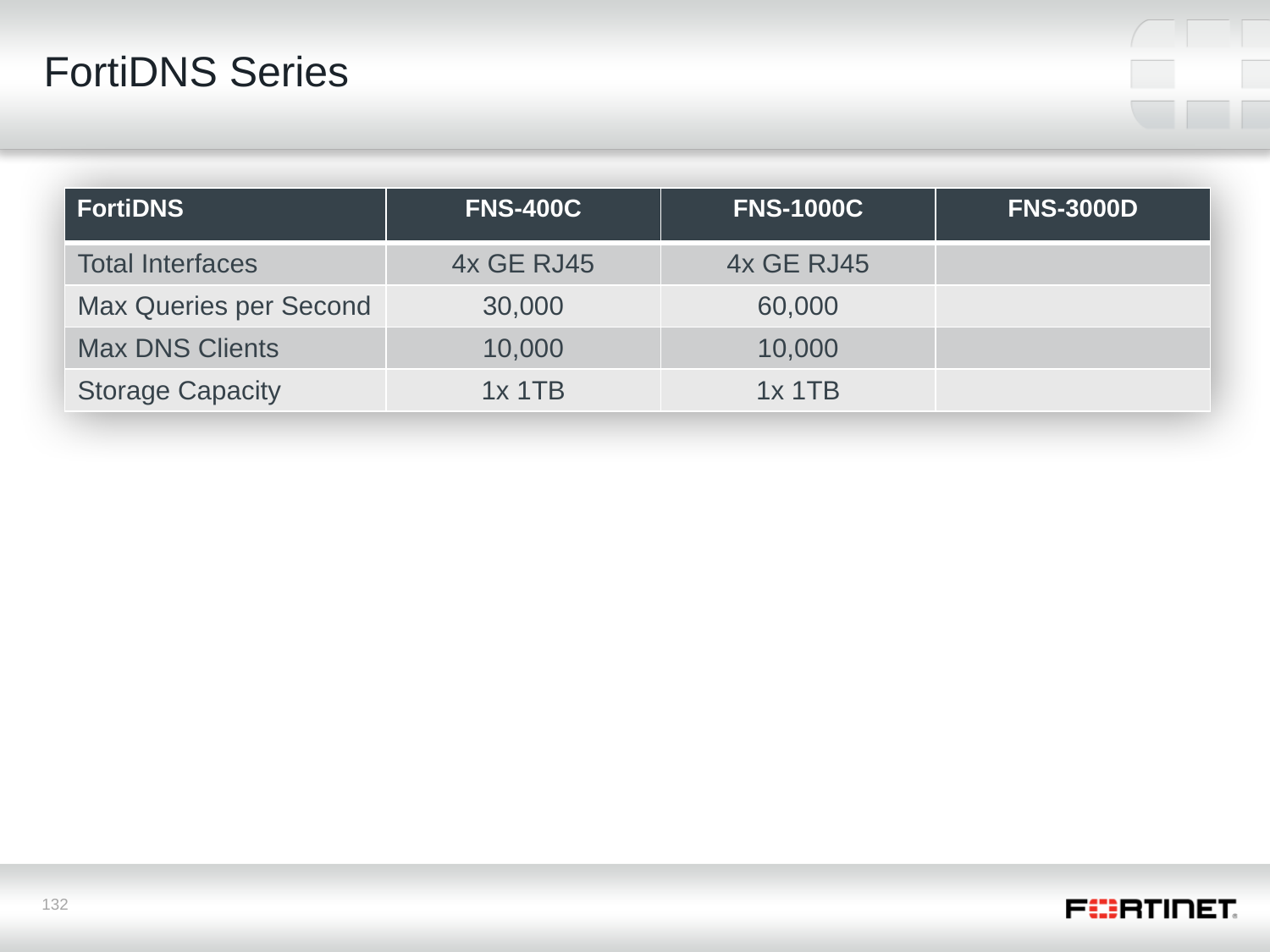

# FortiDNS Series
| FortiDNS | FNS-400C | FNS-1000C | FNS-3000D |
| --- | --- | --- | --- |
| Total Interfaces | 4x GE RJ45 | 4x GE RJ45 |  |
| Max Queries per Second | 30,000 | 60,000 |  |
| Max DNS Clients | 10,000 | 10,000 |  |
| Storage Capacity | 1x 1TB | 1x 1TB |  |